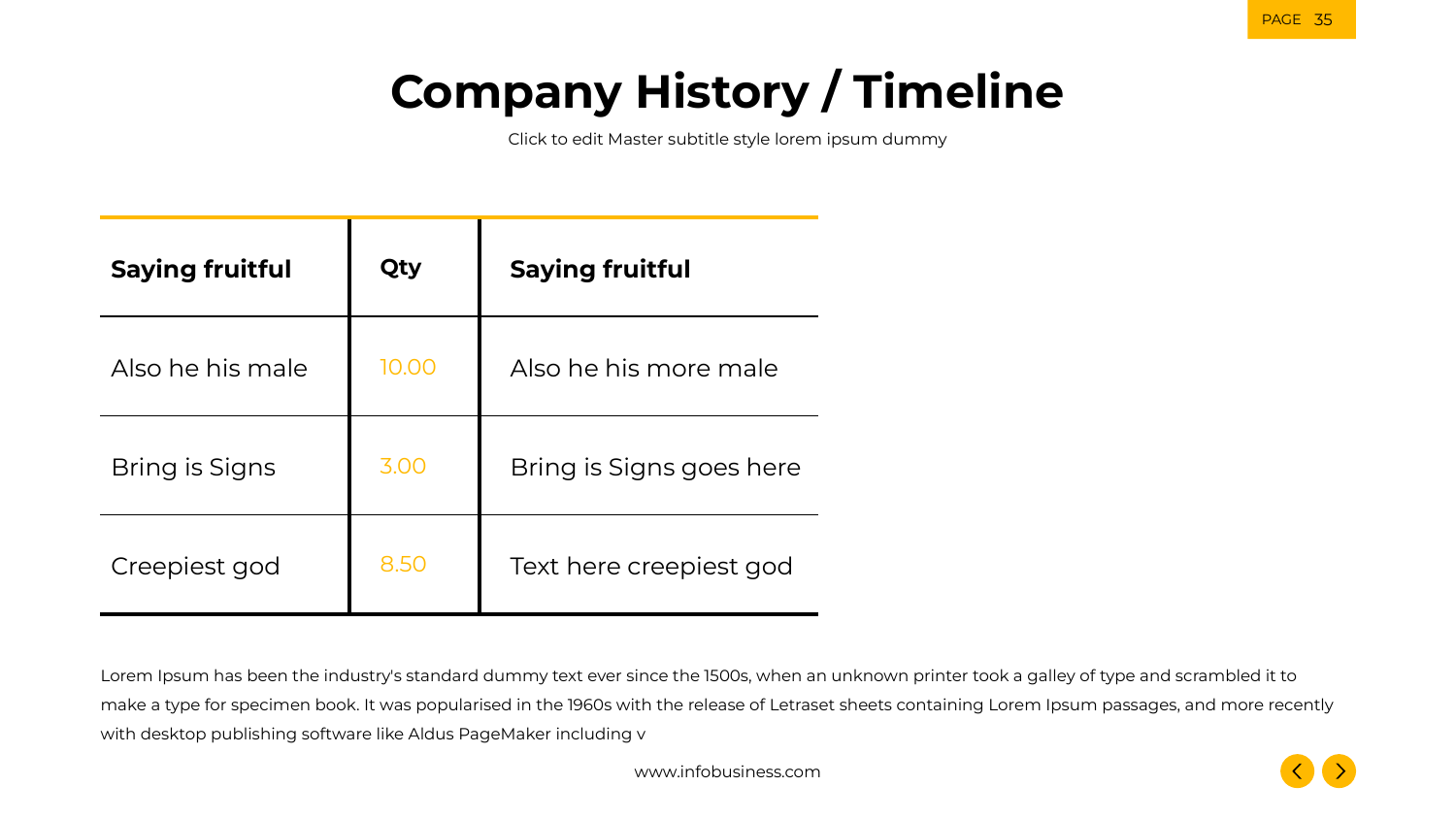

35
# Company History / Timeline
Click to edit Master subtitle style lorem ipsum dummy
Qty
10.00
3.00
8.50
Saying fruitful
Also he his male
Bring is Signs
Creepiest god
Saying fruitful
Also he his more male
Bring is Signs goes here
Text here creepiest god

Lorem Ipsum has been the industry's standard dummy text ever since the 1500s, when an unknown printer took a galley of type and scrambled it to make a type for specimen book. It was popularised in the 1960s with the release of Letraset sheets containing Lorem Ipsum passages, and more recently with desktop publishing software like Aldus PageMaker including v
www.infobusiness.com